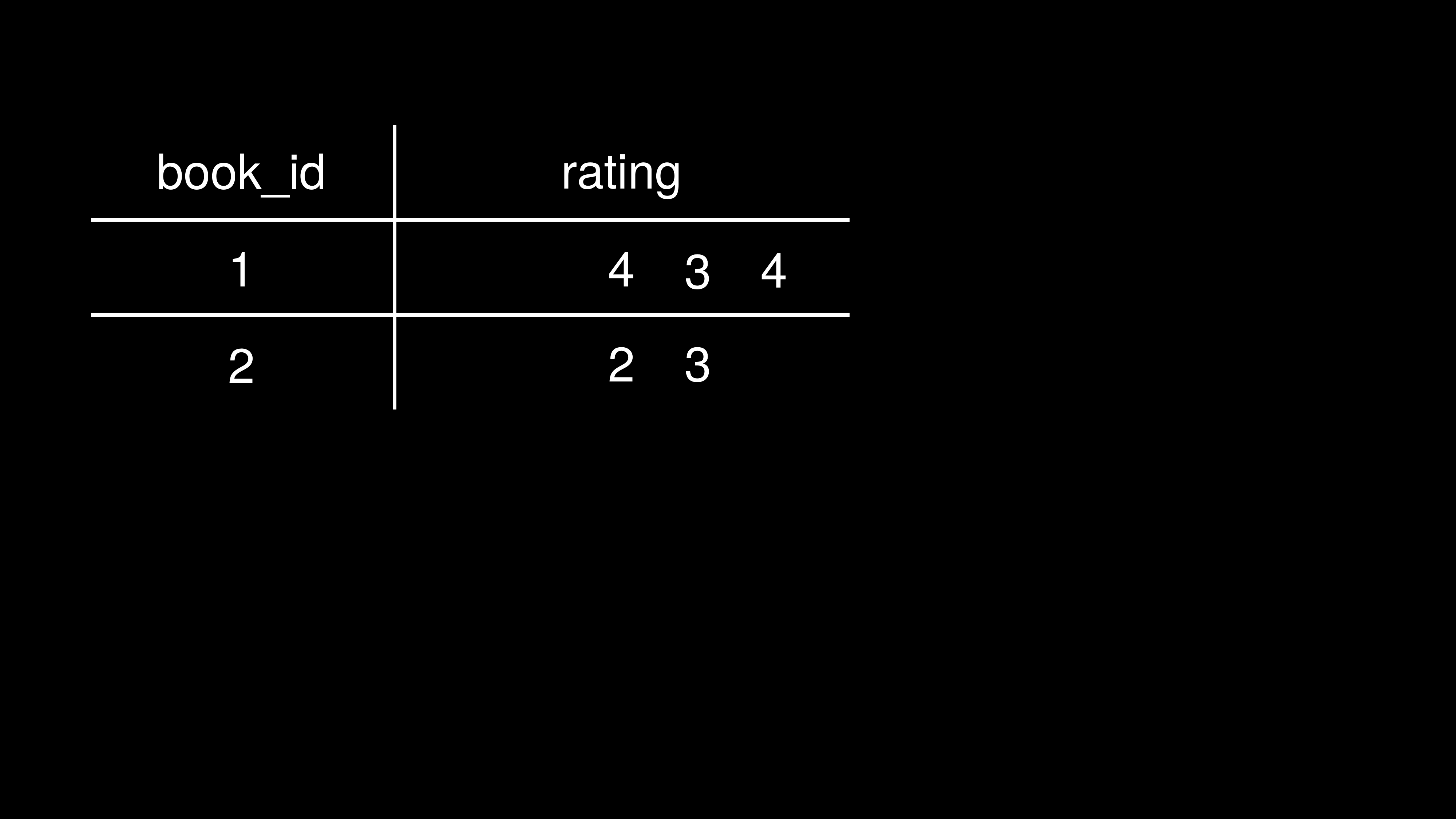

rating
book_id

1
4
4
3

3
2
2